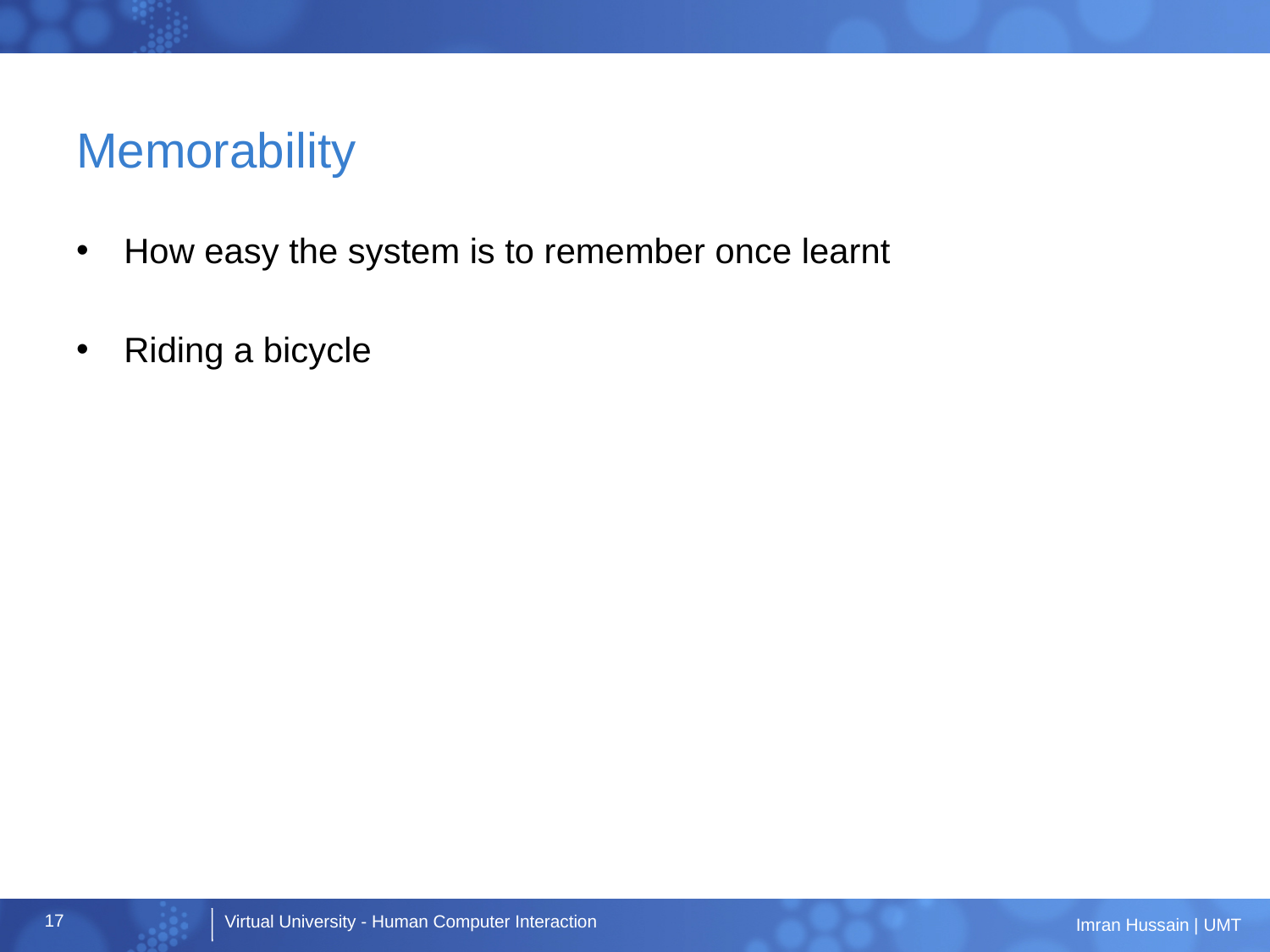

# Memorability
How easy the system is to remember once learnt

Riding a bicycle